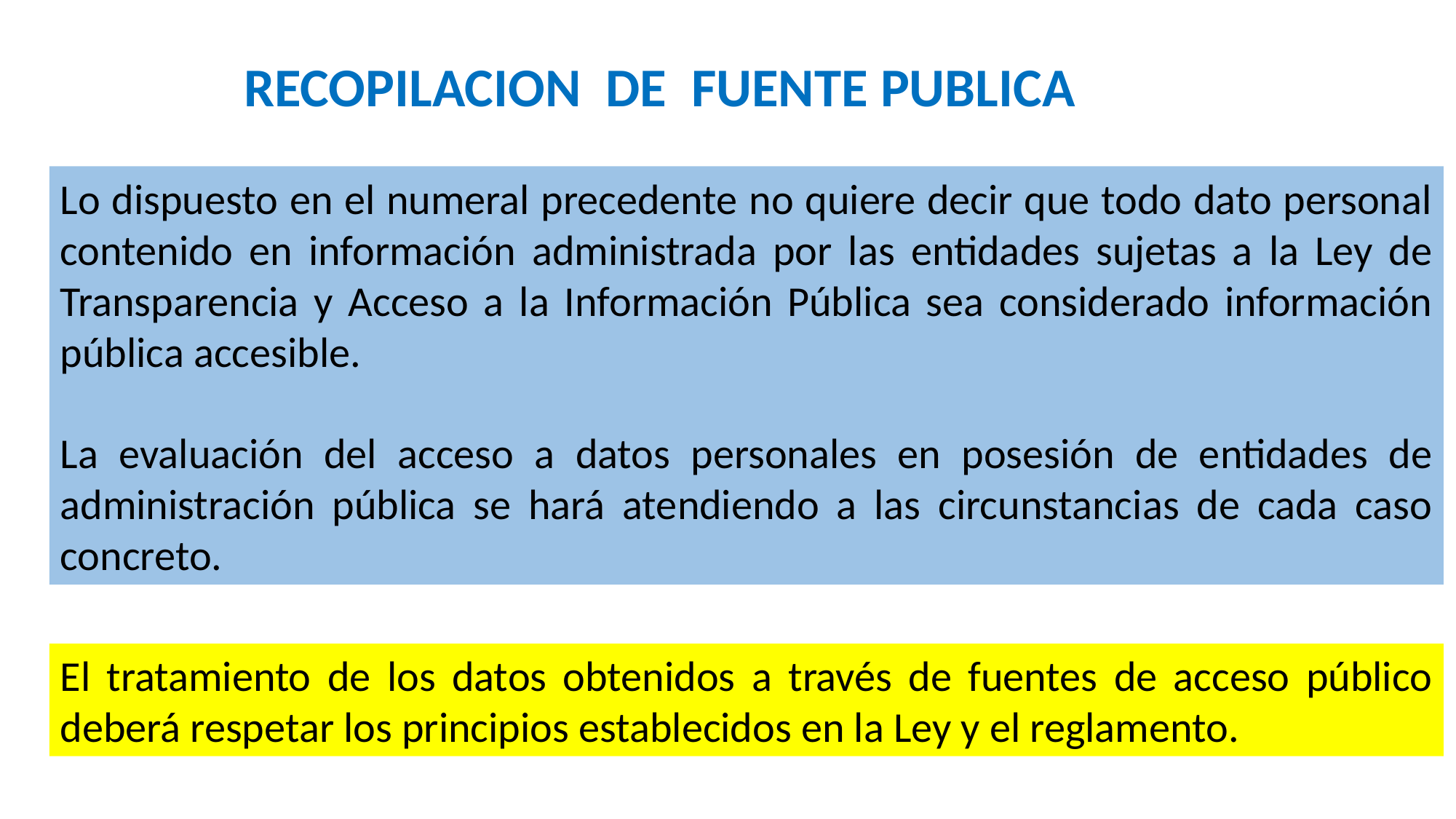

RECOPILACION  DE  FUENTE PUBLICA
Lo dispuesto en el numeral precedente no quiere decir que todo dato personal contenido en información administrada por las entidades sujetas a la Ley de Transparencia y Acceso a la Información Pública sea considerado información pública accesible.

La evaluación del acceso a datos personales en posesión de entidades de administración pública se hará atendiendo a las circunstancias de cada caso concreto.
El tratamiento de los datos obtenidos a través de fuentes de acceso público deberá respetar los principios establecidos en la Ley y el reglamento.